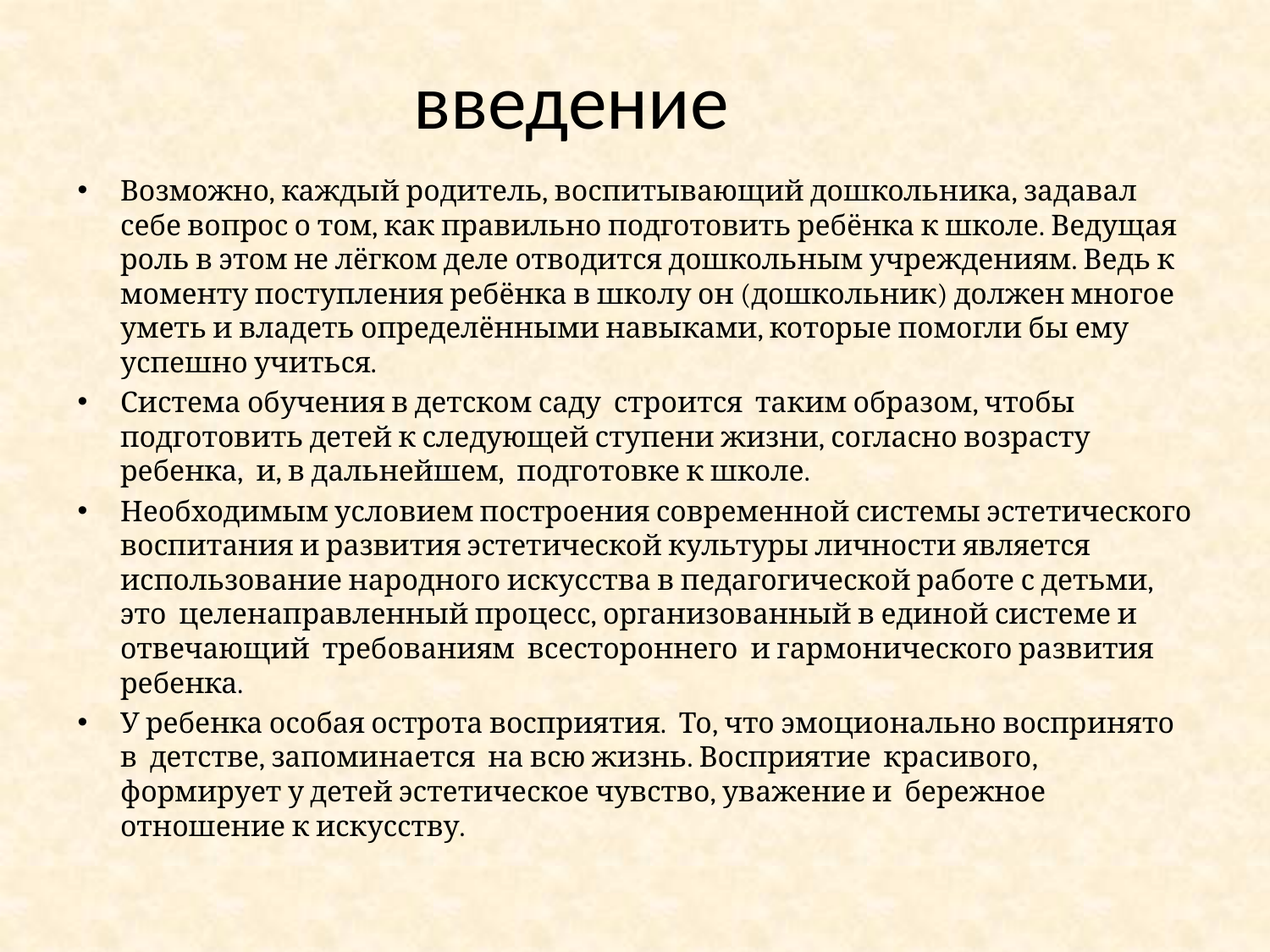

введение
Возможно, каждый родитель, воспитывающий дошкольника, задавал себе вопрос о том, как правильно подготовить ребёнка к школе. Ведущая роль в этом не лёгком деле отводится дошкольным учреждениям. Ведь к моменту поступления ребёнка в школу он (дошкольник) должен многое уметь и владеть определёнными навыками, которые помогли бы ему успешно учиться.
Система обучения в детском саду  строится  таким образом, чтобы  подготовить детей к следующей ступени жизни, согласно возрасту ребенка,  и, в дальнейшем,  подготовке к школе.
Необходимым условием построения современной системы эстетического воспитания и развития эстетической культуры личности является использование народного искусства в педагогической работе с детьми, это  целенаправленный процесс, организованный в единой системе и отвечающий  требованиям  всестороннего  и гармонического развития ребенка.
У ребенка особая острота восприятия.  То, что эмоционально воспринято в  детстве, запоминается  на всю жизнь. Восприятие  красивого,  формирует у детей эстетическое чувство, уважение и  бережное отношение к искусству.